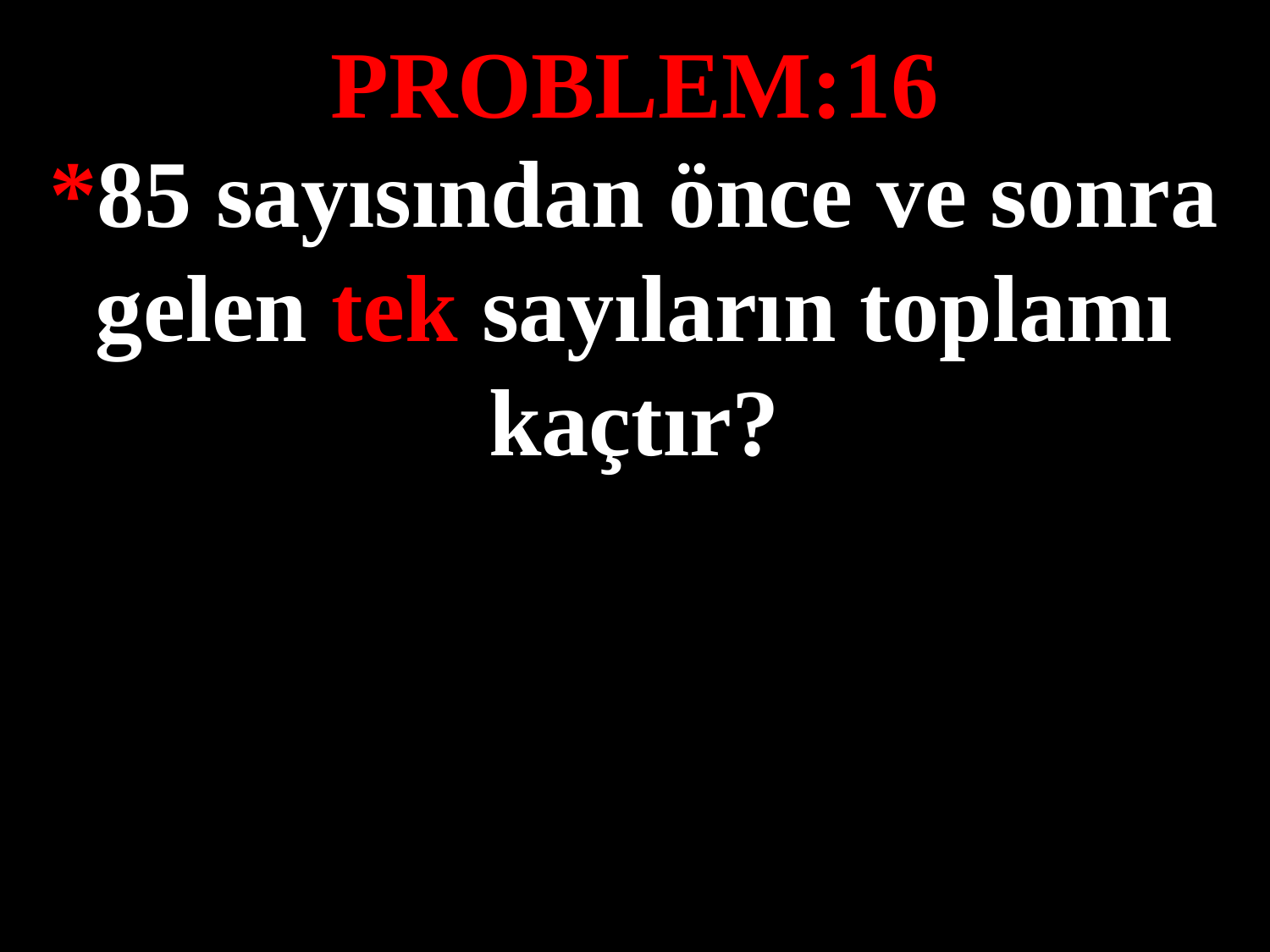

PROBLEM:16
*85 sayısından önce ve sonra gelen tek sayıların toplamı kaçtır?
#